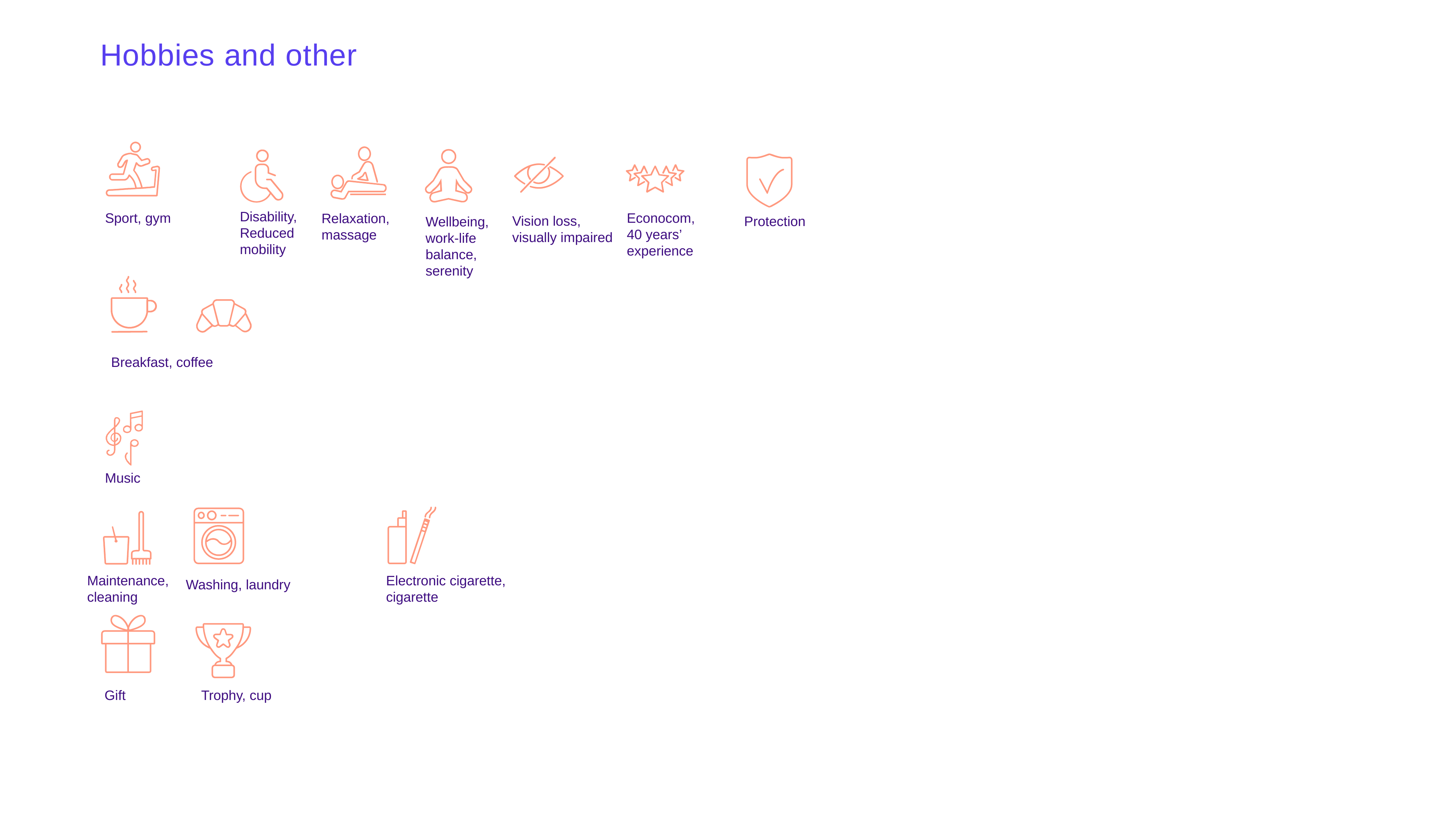

# Hobbies and other

Disability,
Reduced mobility
Econocom,
40 years’ experience

Sport, gym

Relaxation, massage

Vision loss,
visually impaired
Wellbeing,
work-life balance,
serenity

Protection

Breakfast, coffee

Music

Maintenance, cleaning
Electronic cigarette,
cigarette
Washing, laundry

Trophy, cup
Gift